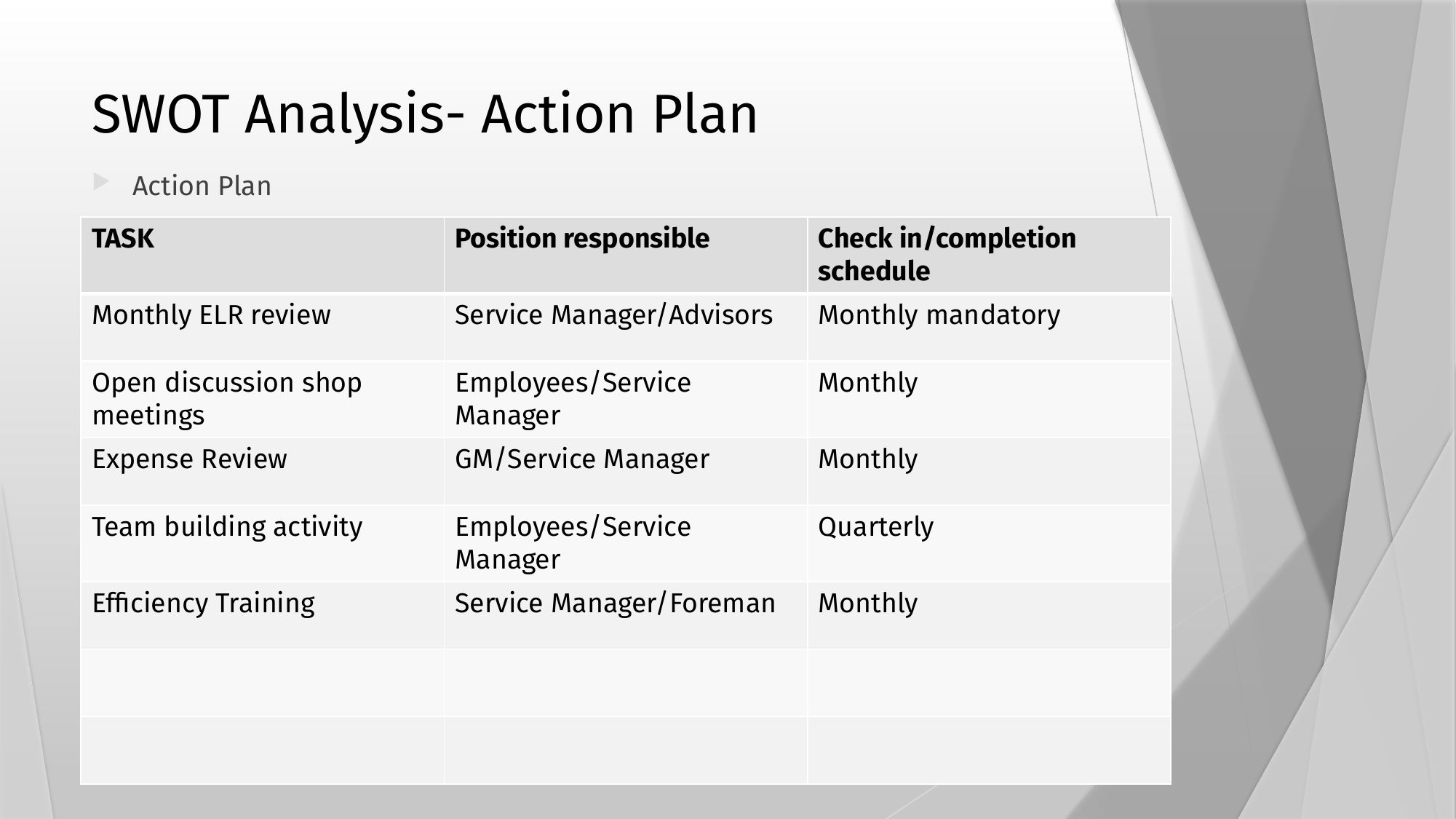

# SWOT Analysis- Action Plan
Action Plan

| TASK | Position responsible | Check in/completion schedule |
| --- | --- | --- |
| Monthly ELR review | Service Manager/Advisors | Monthly mandatory |
| Open discussion shop meetings | Employees/Service Manager | Monthly |
| Expense Review | GM/Service Manager | Monthly |
| Team building activity | Employees/Service Manager | Quarterly |
| Efficiency Training | Service Manager/Foreman | Monthly |
|  |  |  |
|  |  |  |